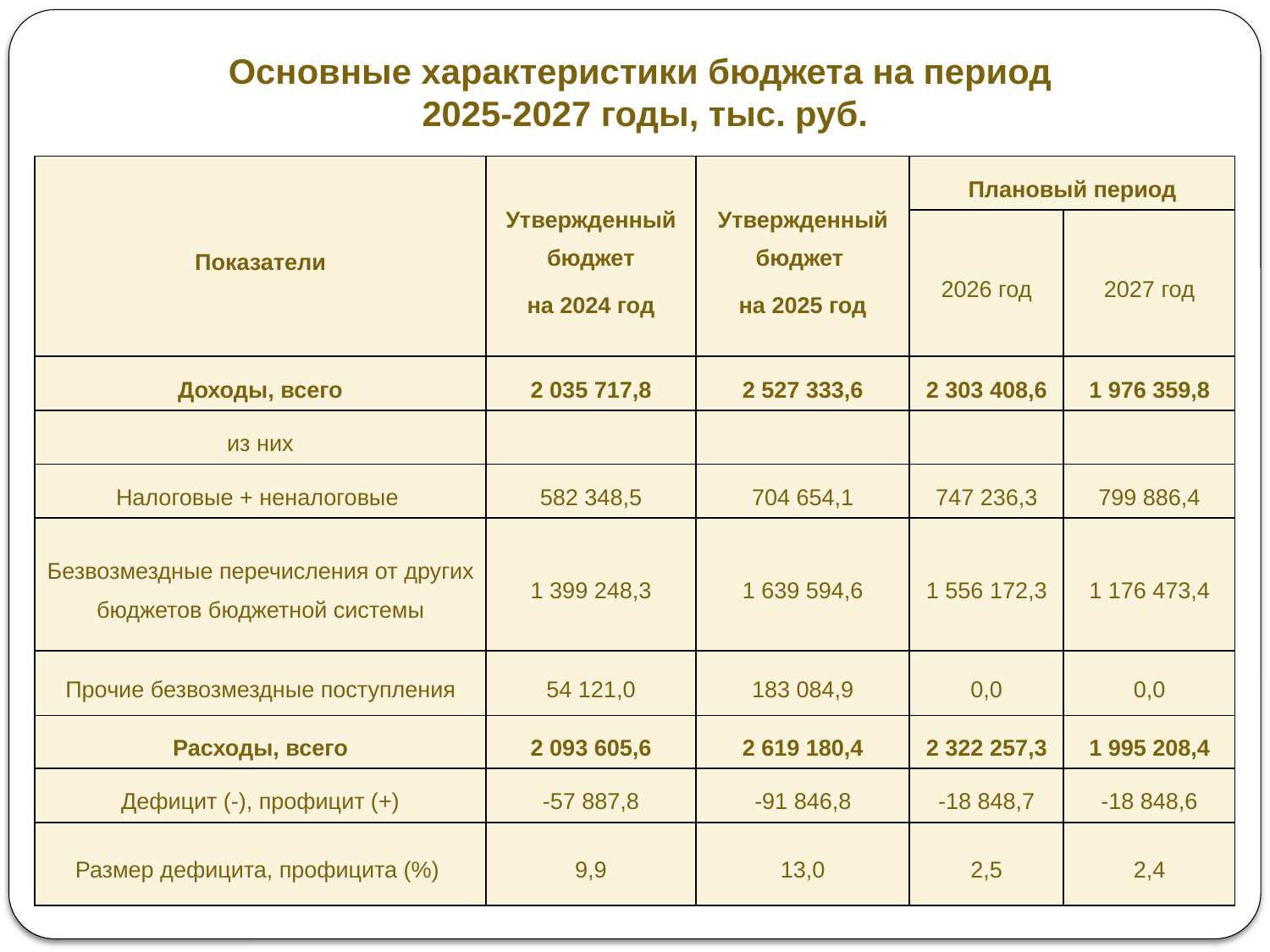

# Основные характеристики бюджета на период 2025-2027 годы, тыс. руб.
| Показатели | Утвержденный бюджет на 2024 год | Утвержденный бюджет на 2025 год | Плановый период |  |
| --- | --- | --- | --- | --- |
|  |  |  | 2026 год | 2027 год |
| Доходы, всего | 2 035 717,8 | 2 527 333,6 | 2 303 408,6 | 1 976 359,8 |
| из них |  |  |  |  |
| Налоговые + неналоговые | 582 348,5 | 704 654,1 | 747 236,3 | 799 886,4 |
| Безвозмездные перечисления от других бюджетов бюджетной системы | 1 399 248,3 | 1 639 594,6 | 1 556 172,3 | 1 176 473,4 |
| Прочие безвозмездные поступления | 54 121,0 | 183 084,9 | 0,0 | 0,0 |
| Расходы, всего | 2 093 605,6 | 2 619 180,4 | 2 322 257,3 | 1 995 208,4 |
| Дефицит (-), профицит (+) | -57 887,8 | -91 846,8 | -18 848,7 | -18 848,6 |
| Размер дефицита, профицита (%) | 9,9 | 13,0 | 2,5 | 2,4 |